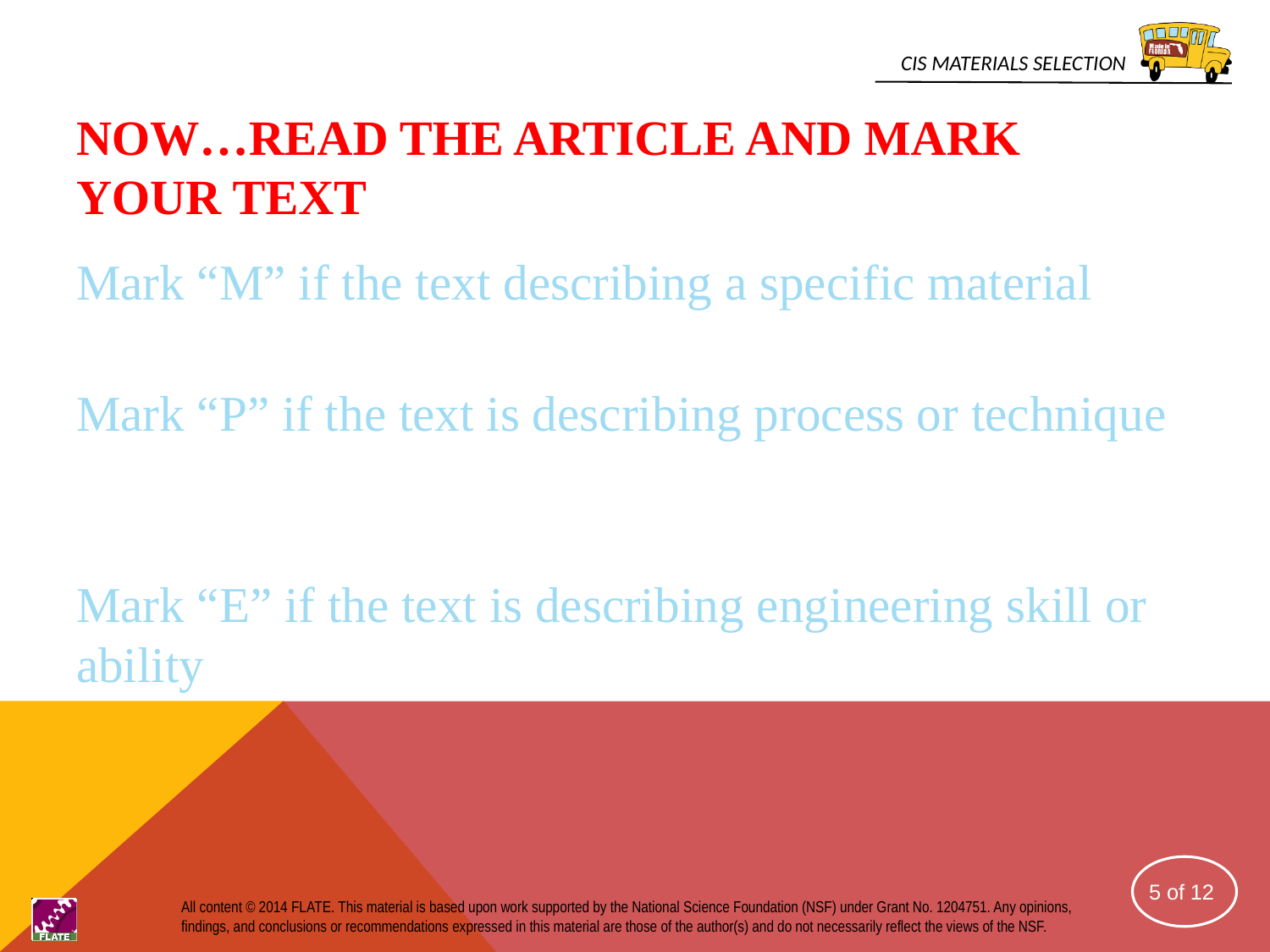

# Now…Read the Article and Mark Your Text
Mark “M” if the text describing a specific material
Mark “P” if the text is describing process or technique
Mark “E” if the text is describing engineering skill or ability
5 of 12